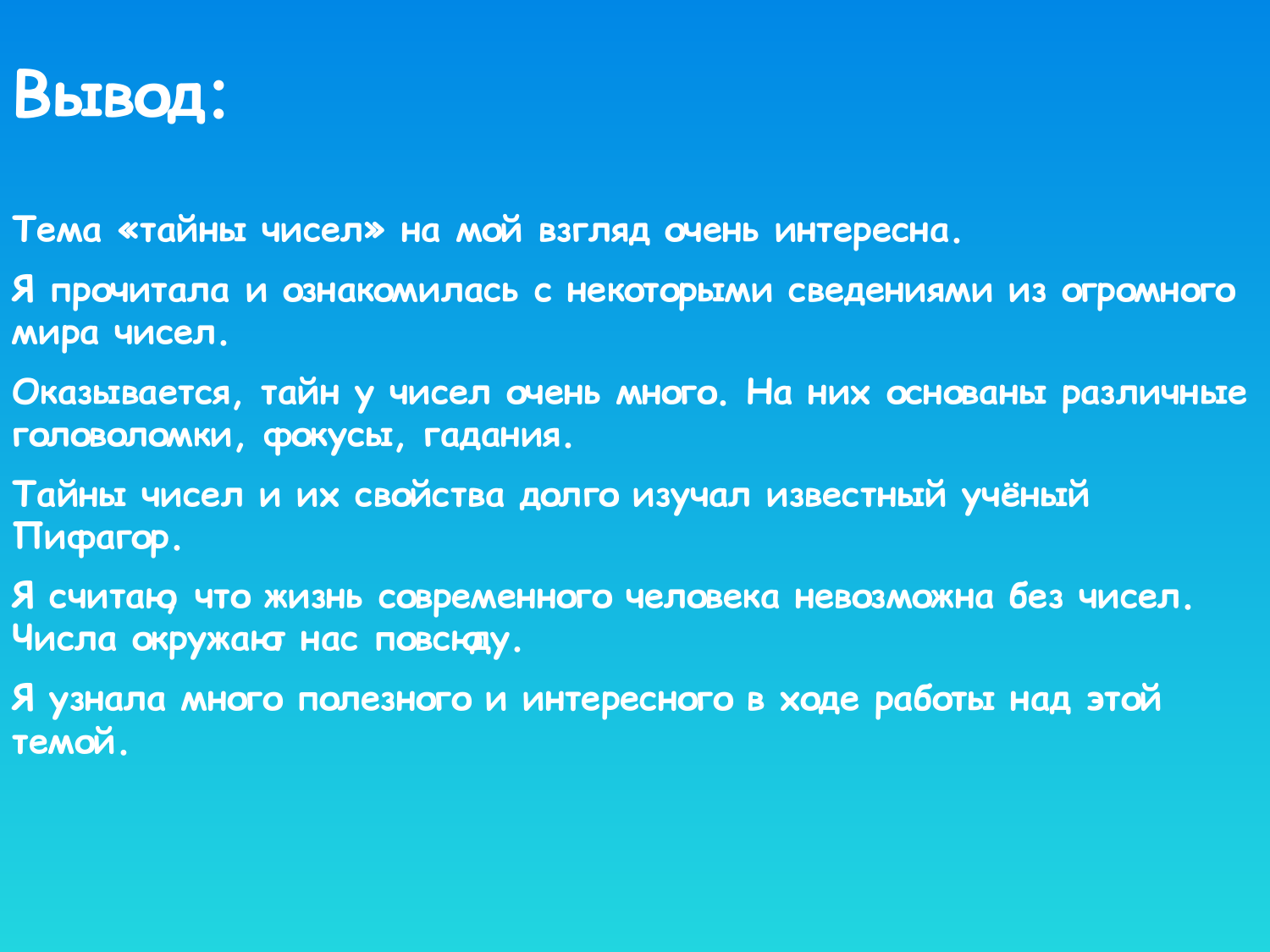

Вывод:

Тема «тайны чисел» на мой взгляд очень интересна.
Я прочитала и ознакомилась с некоторыми сведениями из огромного мира чисел.
Оказывается, тайн у чисел очень много. На них основаны различные головоломки, фокусы, гадания.
Тайны чисел и их свойства долго изучал известный учёный Пифагор.
Я считаю, что жизнь современного человека невозможна без чисел. Числа окружают нас повсюду.
Я узнала много полезного и интересного в ходе работы над этой темой.